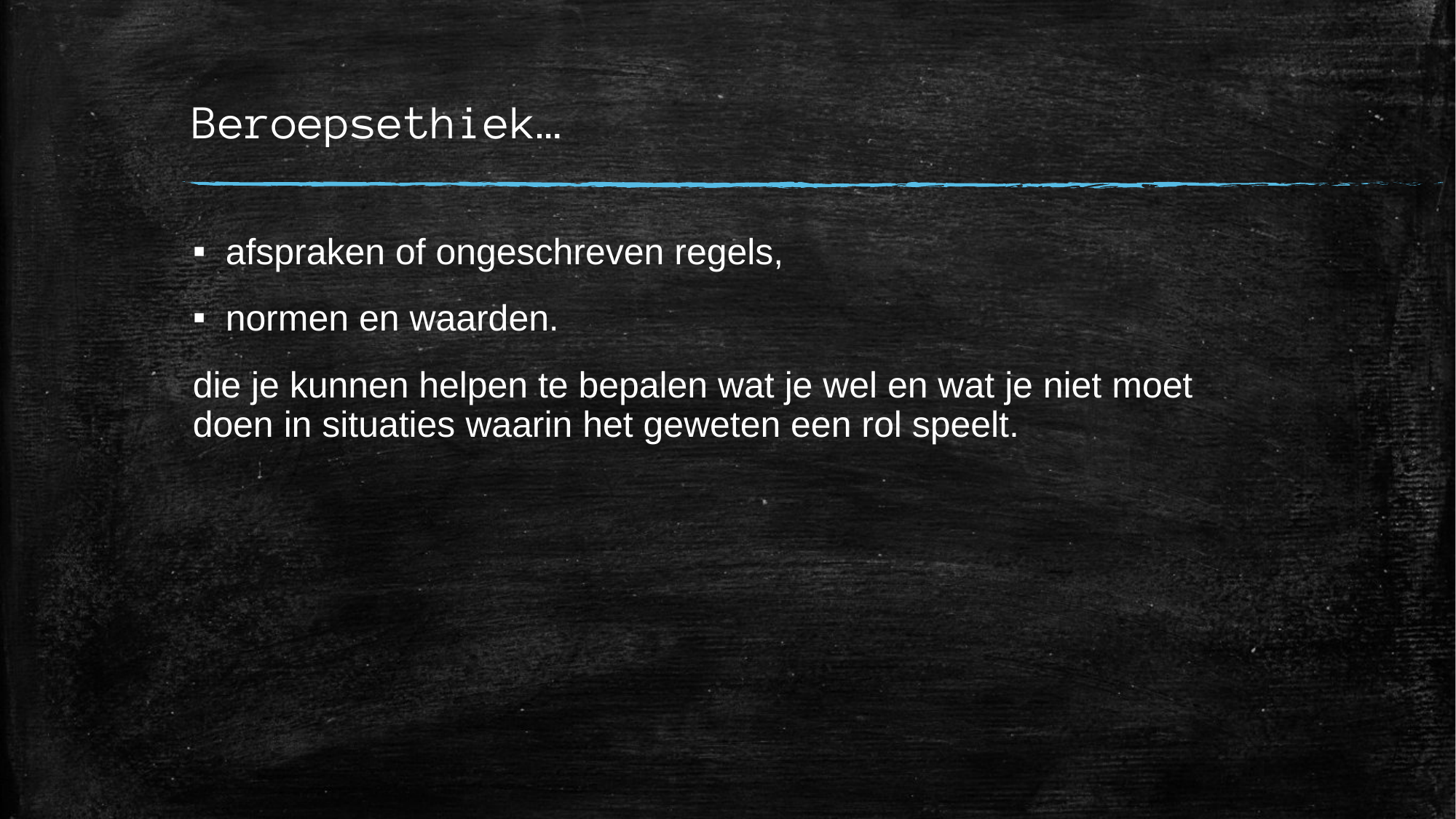

# Beroepsethiek…
afspraken of ongeschreven regels,
normen en waarden.
die je kunnen helpen te bepalen wat je wel en wat je niet moet doen in situaties waarin het geweten een rol speelt.